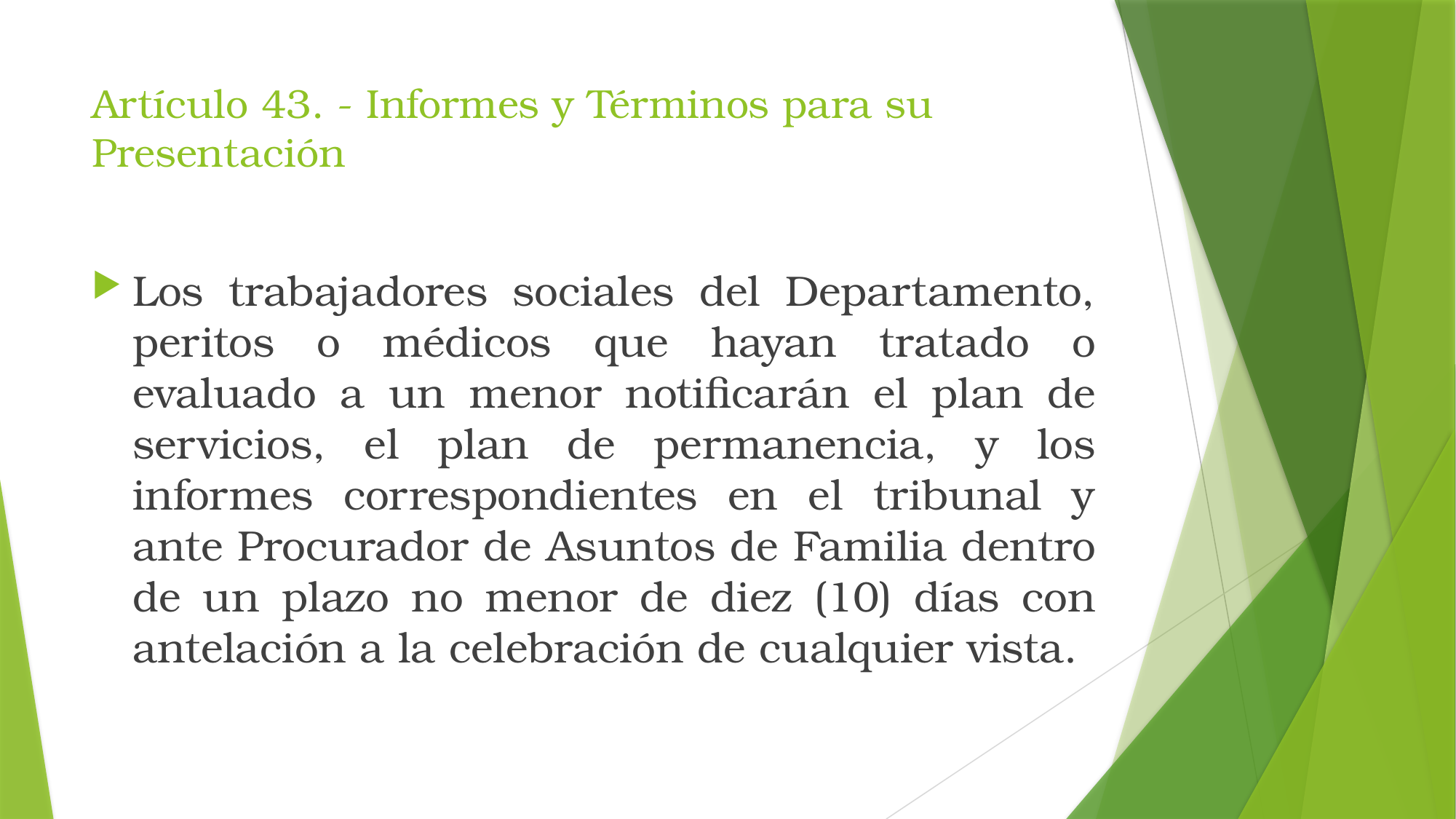

# Artículo 43. - Informes y Términos para su Presentación
Los trabajadores sociales del Departamento, peritos o médicos que hayan tratado o evaluado a un menor notificarán el plan de servicios, el plan de permanencia, y los informes correspondientes en el tribunal y ante Procurador de Asuntos de Familia dentro de un plazo no menor de diez (10) días con antelación a la celebración de cualquier vista.